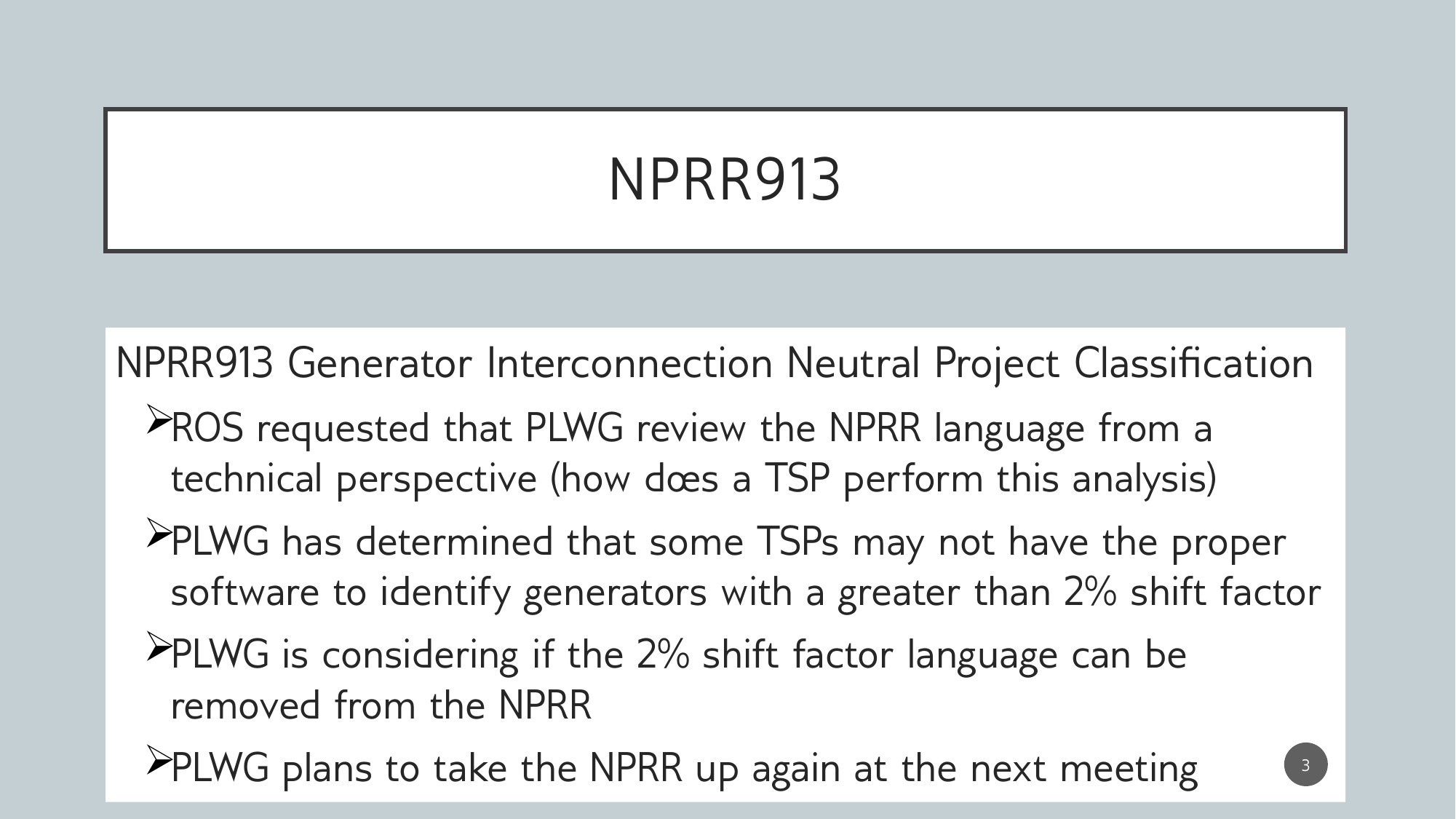

# NPRR913
NPRR913 Generator Interconnection Neutral Project Classification
ROS requested that PLWG review the NPRR language from a technical perspective (how does a TSP perform this analysis)
PLWG has determined that some TSPs may not have the proper software to identify generators with a greater than 2% shift factor
PLWG is considering if the 2% shift factor language can be removed from the NPRR
PLWG plans to take the NPRR up again at the next meeting

3